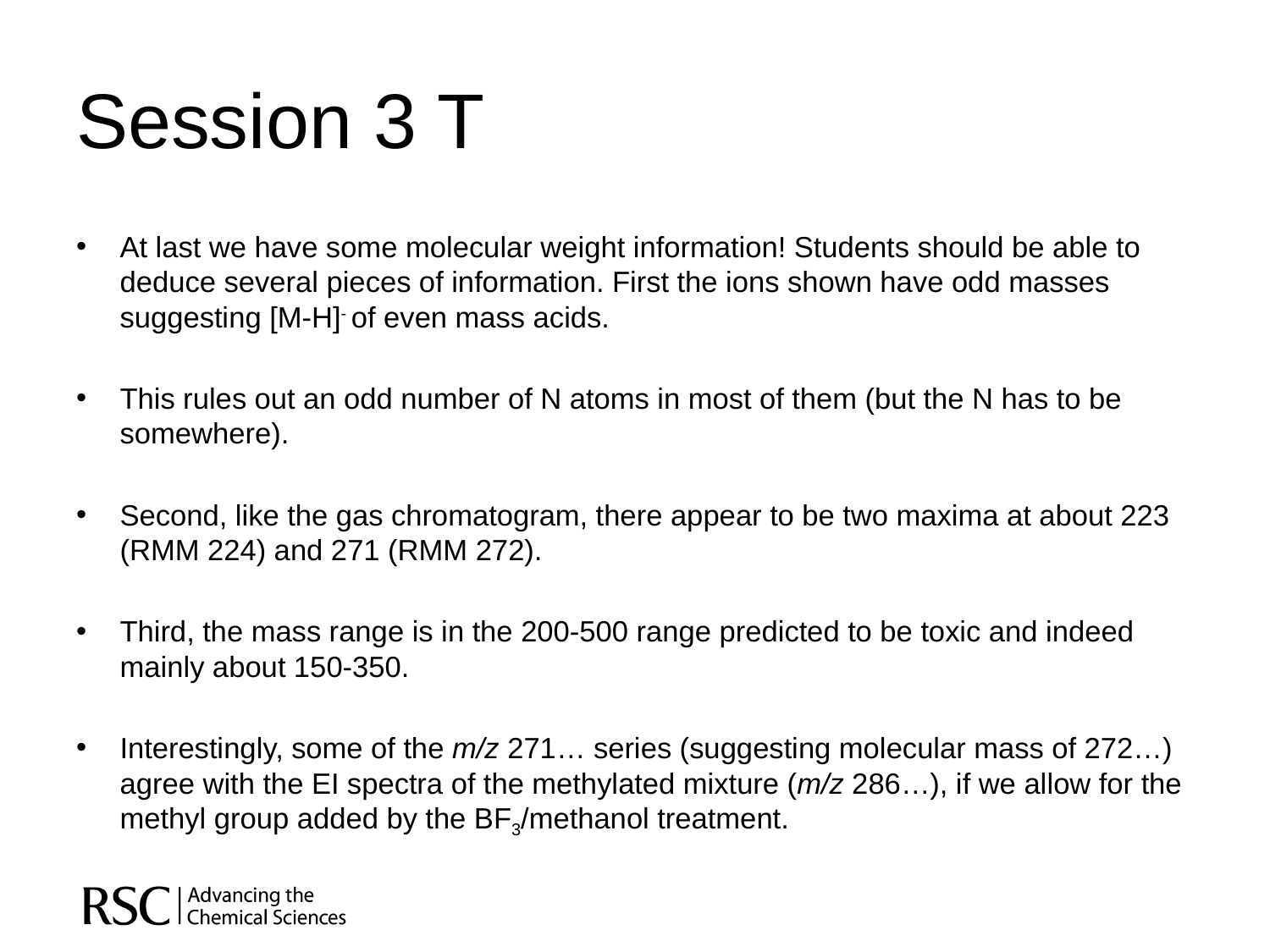

# Session 3 T
At last we have some molecular weight information! Students should be able to deduce several pieces of information. First the ions shown have odd masses suggesting [M-H]- of even mass acids.

This rules out an odd number of N atoms in most of them (but the N has to be somewhere).

Second, like the gas chromatogram, there appear to be two maxima at about 223 (RMM 224) and 271 (RMM 272).

Third, the mass range is in the 200-500 range predicted to be toxic and indeed mainly about 150-350.

Interestingly, some of the m/z 271… series (suggesting molecular mass of 272…) agree with the EI spectra of the methylated mixture (m/z 286…), if we allow for the methyl group added by the BF3/methanol treatment.